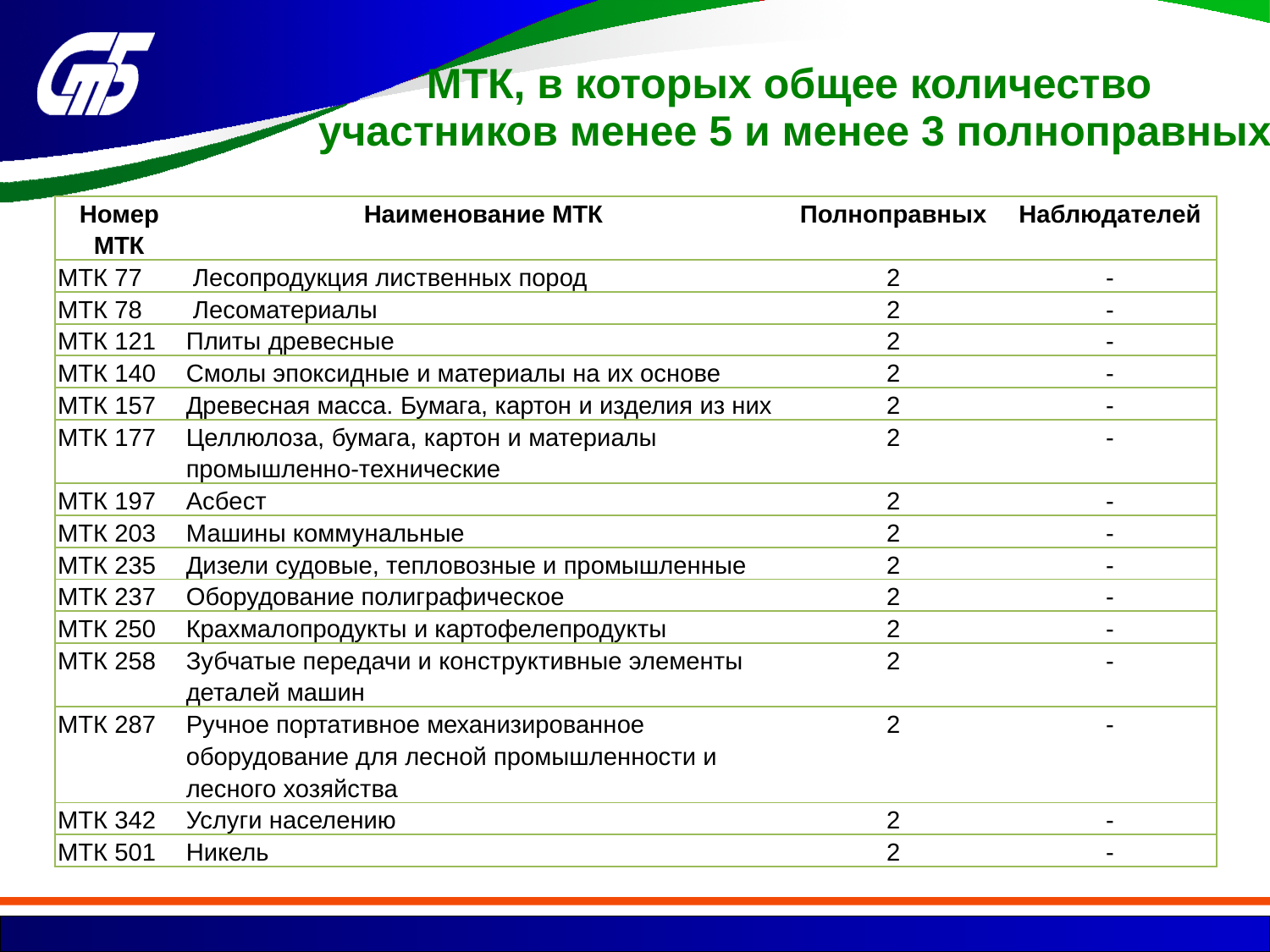

МТК, в которых общее количество
участников менее 5 и менее 3 полноправных
| Номер МТК | Наименование МТК | Полноправных | Наблюдателей |
| --- | --- | --- | --- |
| МТК 77 | Лесопродукция лиственных пород | 2 | - |
| МТК 78 | Лесоматериалы | 2 | - |
| МТК 121 | Плиты древесные | 2 | - |
| МТК 140 | Смолы эпоксидные и материалы на их основе | 2 | - |
| МТК 157 | Древесная масса. Бумага, картон и изделия из них | 2 | - |
| МТК 177 | Целлюлоза, бумага, картон и материалы промышленно-технические | 2 | - |
| МТК 197 | Асбест | 2 | - |
| МТК 203 | Машины коммунальные | 2 | - |
| МТК 235 | Дизели судовые, тепловозные и промышленные | 2 | - |
| МТК 237 | Оборудование полиграфическое | 2 | - |
| МТК 250 | Крахмалопродукты и картофелепродукты | 2 | - |
| МТК 258 | Зубчатые передачи и конструктивные элементы деталей машин | 2 | - |
| МТК 287 | Ручное портативное механизированное оборудование для лесной промышленности и лесного хозяйства | 2 | - |
| МТК 342 | Услуги населению | 2 | - |
| МТК 501 | Никель | 2 | - |